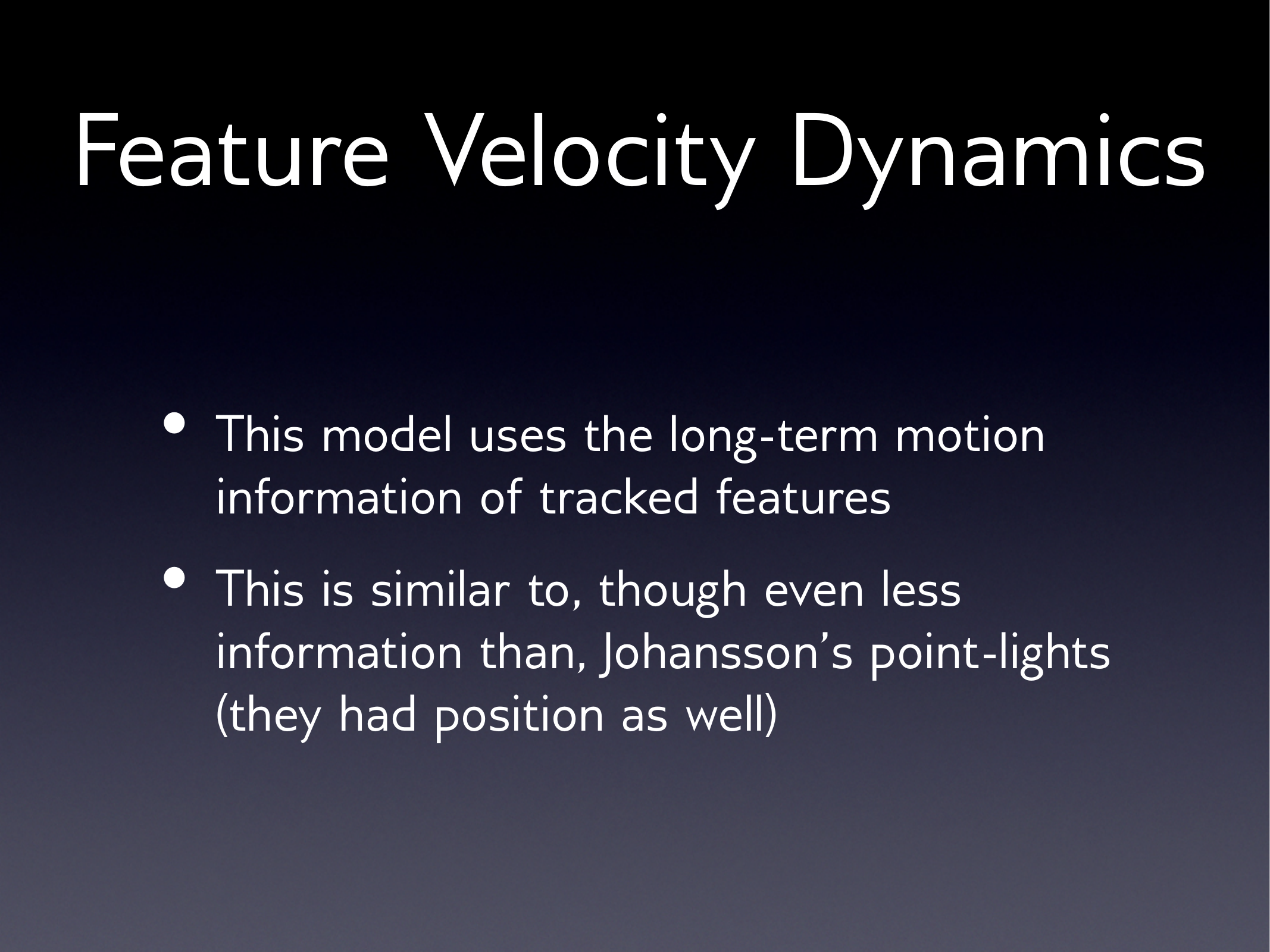

# Feature Velocity Dynamics
This model uses the long-term motion information of tracked features
This is similar to, though even less information than, Johansson’s point-lights (they had position as well)